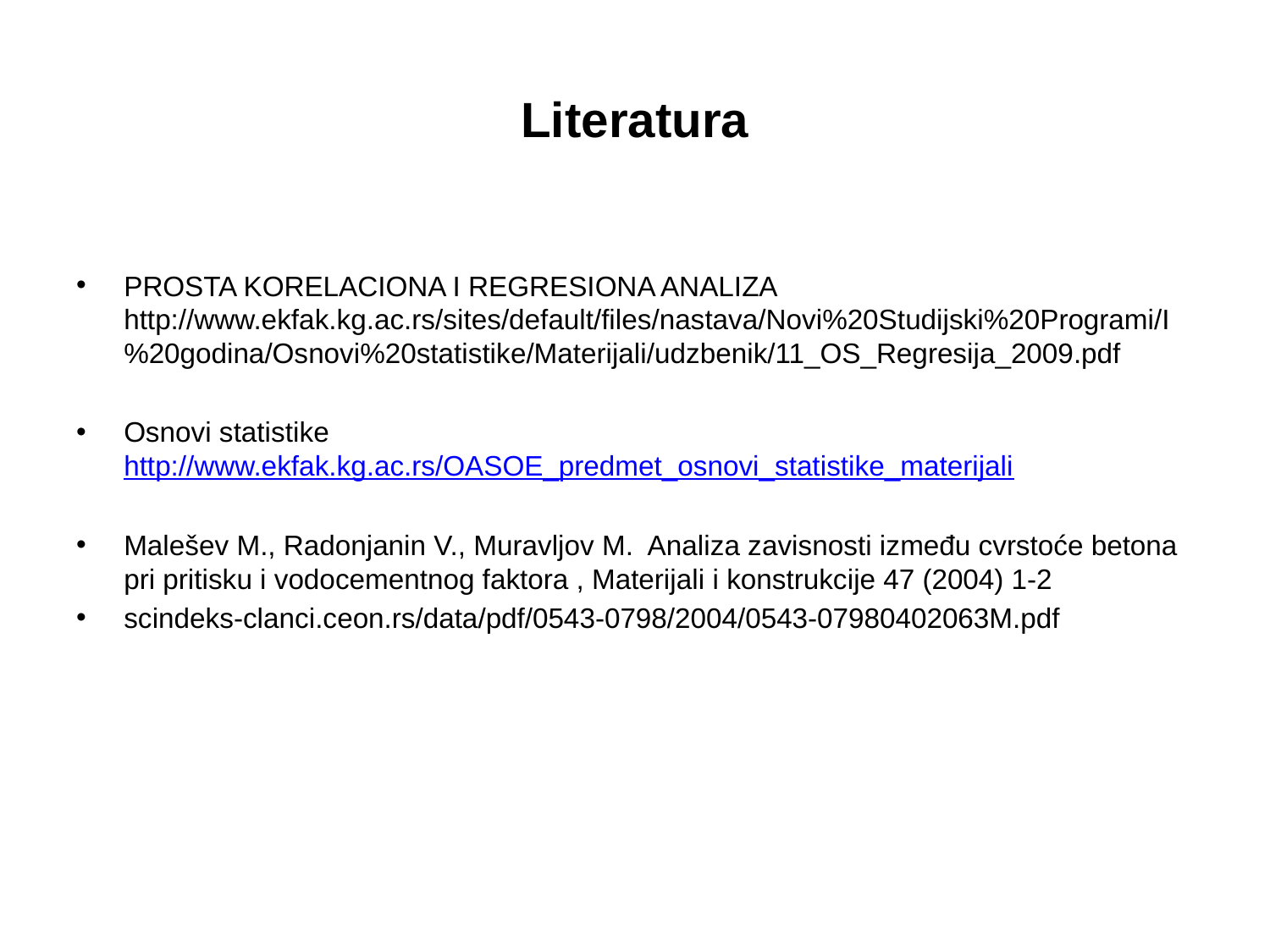

# Literatura

PROSTA KORELACIONA I REGRESIONA ANALIZA  http://www.ekfak.kg.ac.rs/sites/default/files/nastava/Novi%20Studijski%20Programi/I%20godina/Osnovi%20statistike/Materijali/udzbenik/11_OS_Regresija_2009.pdf

Osnovi statistike http://www.ekfak.kg.ac.rs/OASOE_predmet_osnovi_statistike_materijali

Malešev M., Radonjanin V., Muravljov M.  Analiza zavisnosti između cvrstoće betona pri pritisku i vodocementnog faktora , Materijali i konstrukcije 47 (2004) 1-2
scindeks-clanci.ceon.rs/data/pdf/0543-0798/2004/0543-07980402063M.pdf